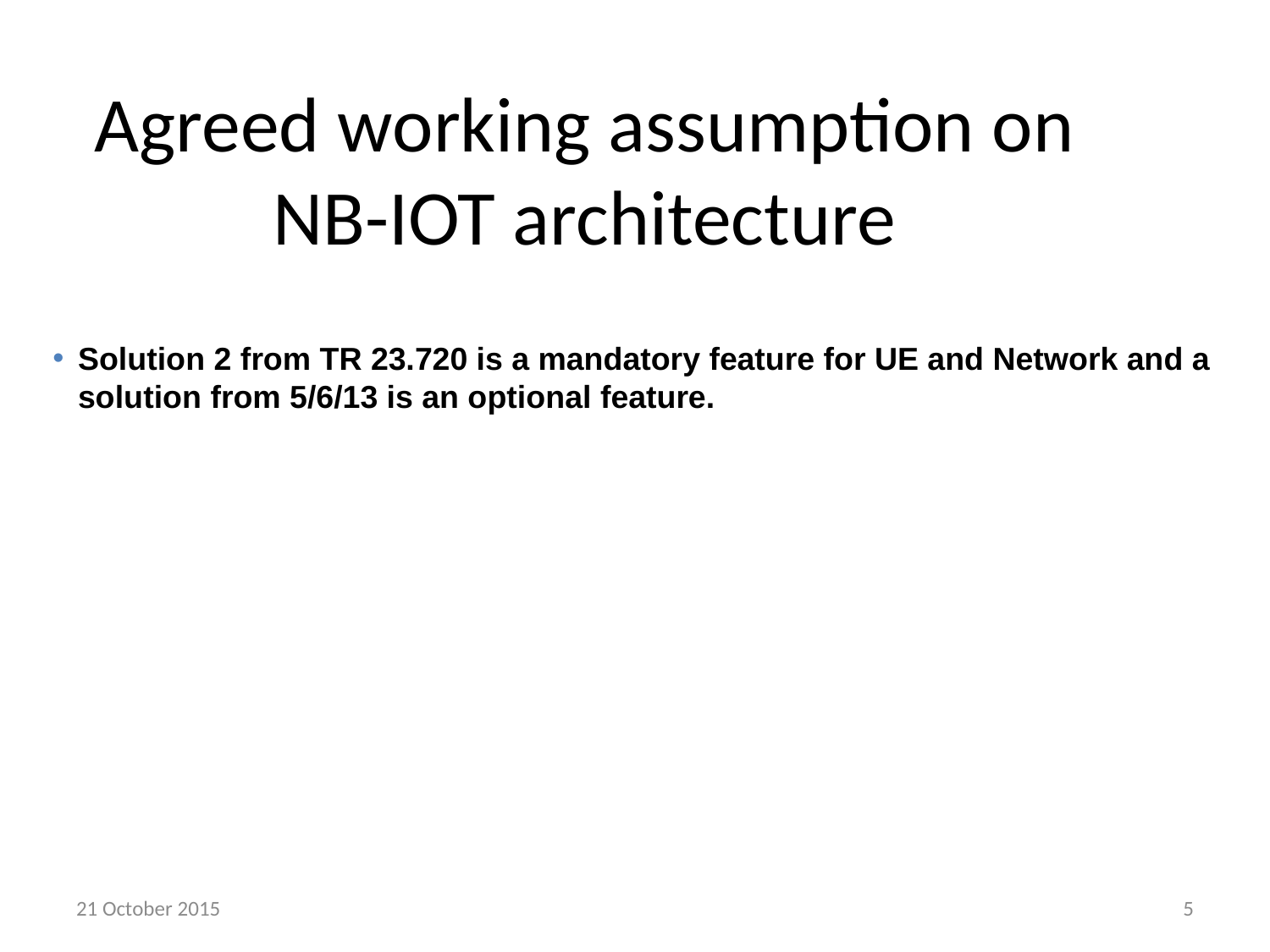

# Agreed working assumption on NB-IOT architecture

Solution 2 from TR 23.720 is a mandatory feature for UE and Network and a solution from 5/6/13 is an optional feature.
5
21 October 2015